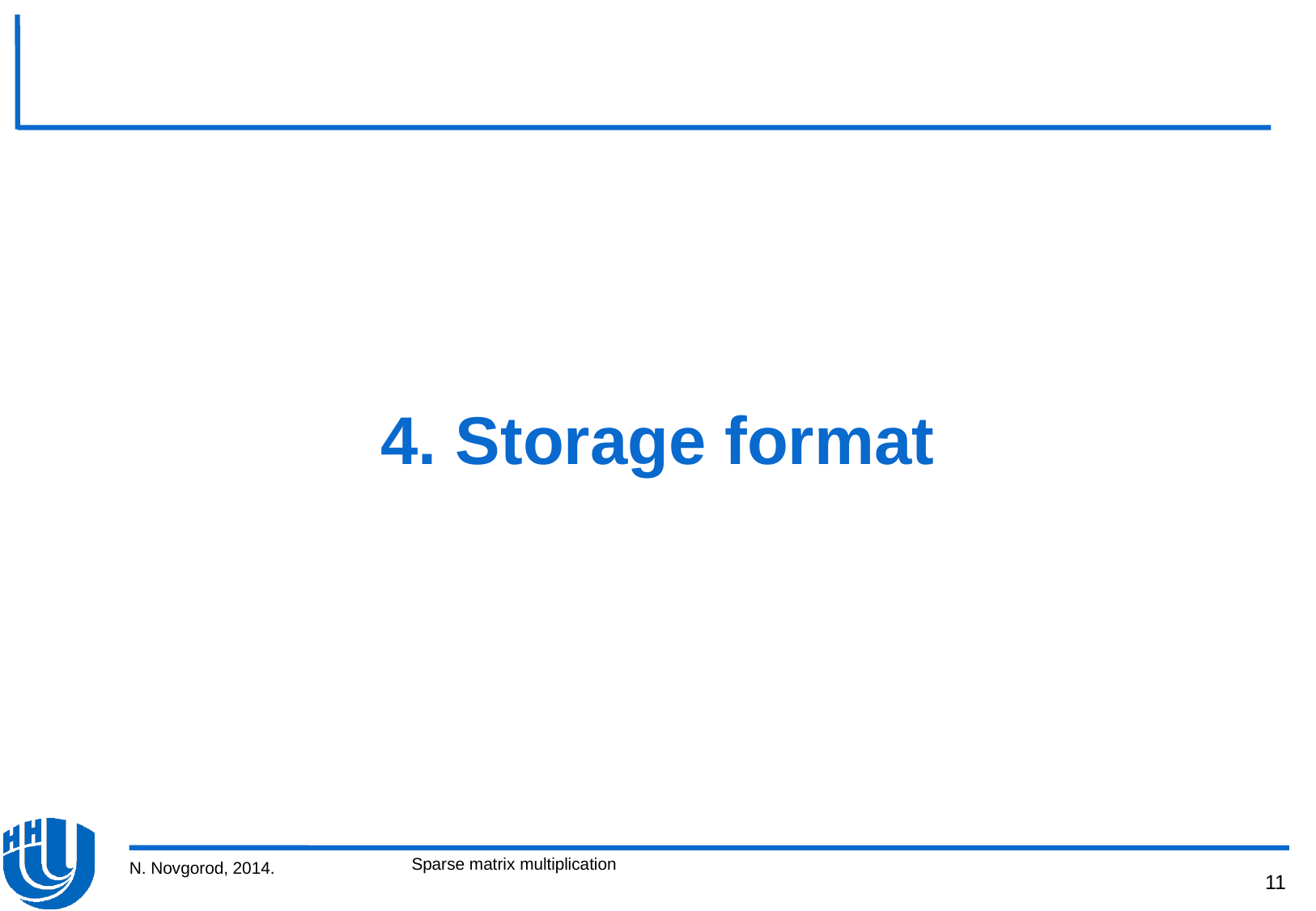

4. Storage format
Sparse matrix multiplication
N. Novgorod, 2014.
11